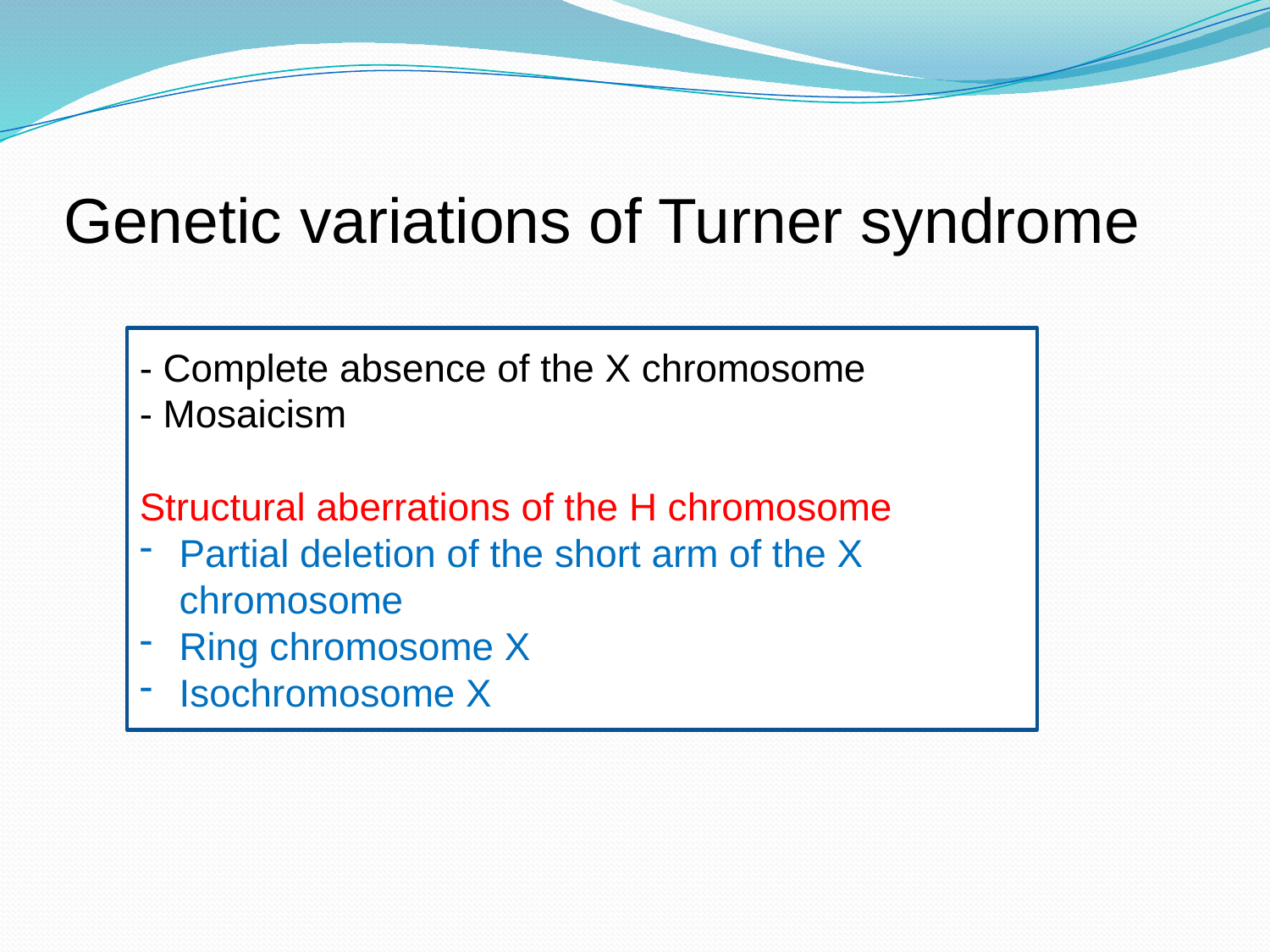

# Genetic variations of Turner syndrome
- Complete absence of the X chromosome
- Mosaicism
Structural aberrations of the H chromosome
Partial deletion of the short arm of the X chromosome
Ring chromosome X
Isochromosome X